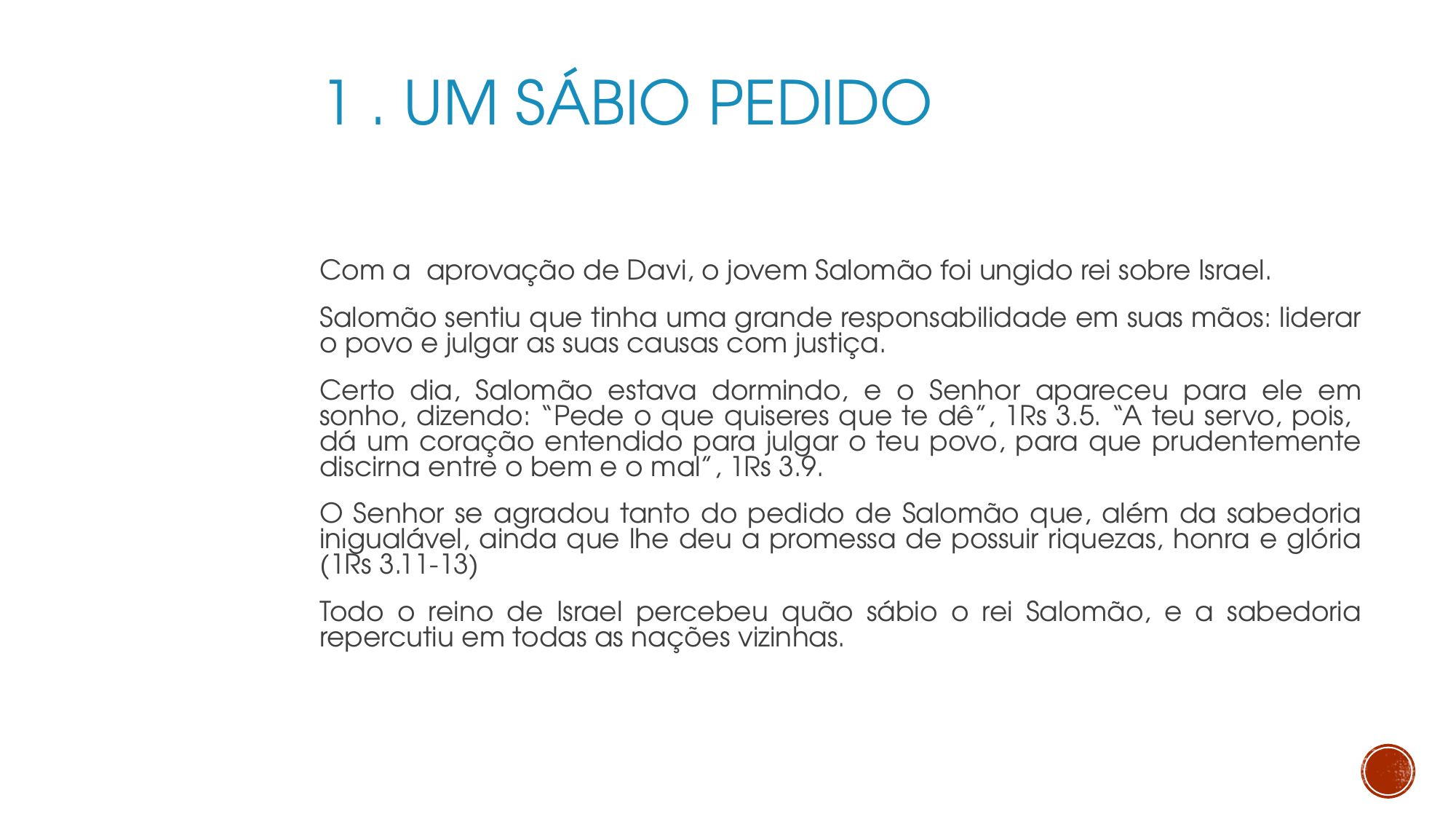

1 . UM SÁBIO PEDIDO
Com a  aprovação de Davi, o jovem Salomão foi ungido rei sobre Israel.
Salomão sentiu que tinha uma grande responsabilidade em suas mãos: liderar o povo e julgar as suas causas com justiça.
Certo dia, Salomão estava dormindo, e o Senhor apareceu para ele em sonho, dizendo: “Pede o que quiseres que te dê”, 1Rs 3.5. “A teu servo, pois,  dá um coração entendido para julgar o teu povo, para que prudentemente discirna entre o bem e o mal”, 1Rs 3.9.
O Senhor se agradou tanto do pedido de Salomão que, além da sabedoria inigualável, ainda que lhe deu a promessa de possuir riquezas, honra e glória (1Rs 3.11-13)
Todo o reino de Israel percebeu quão sábio o rei Salomão, e a sabedoria repercutiu em todas as nações vizinhas.